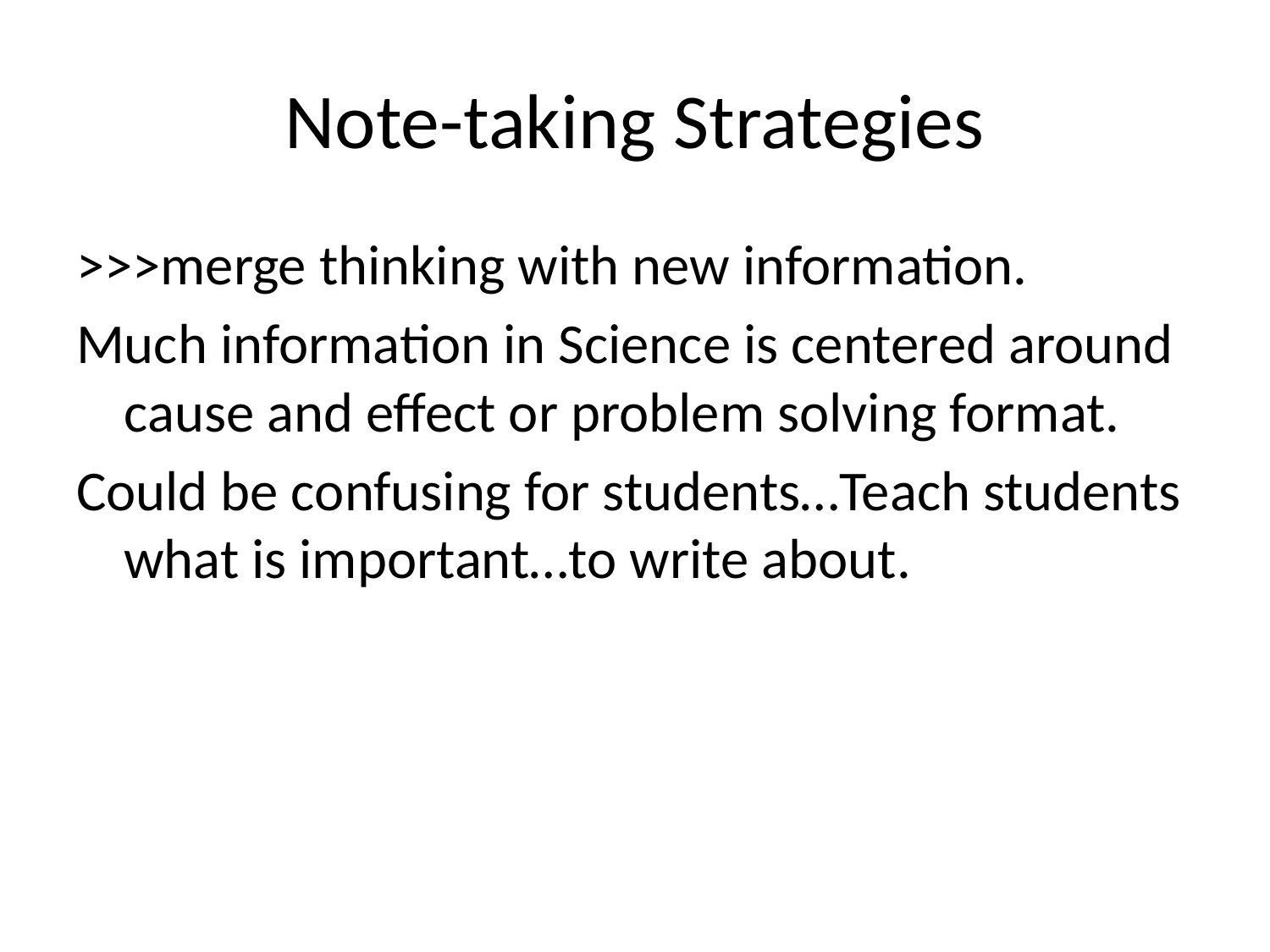

# Note-taking Strategies
>>>merge thinking with new information.
Much information in Science is centered around cause and effect or problem solving format.
Could be confusing for students…Teach students what is important…to write about.